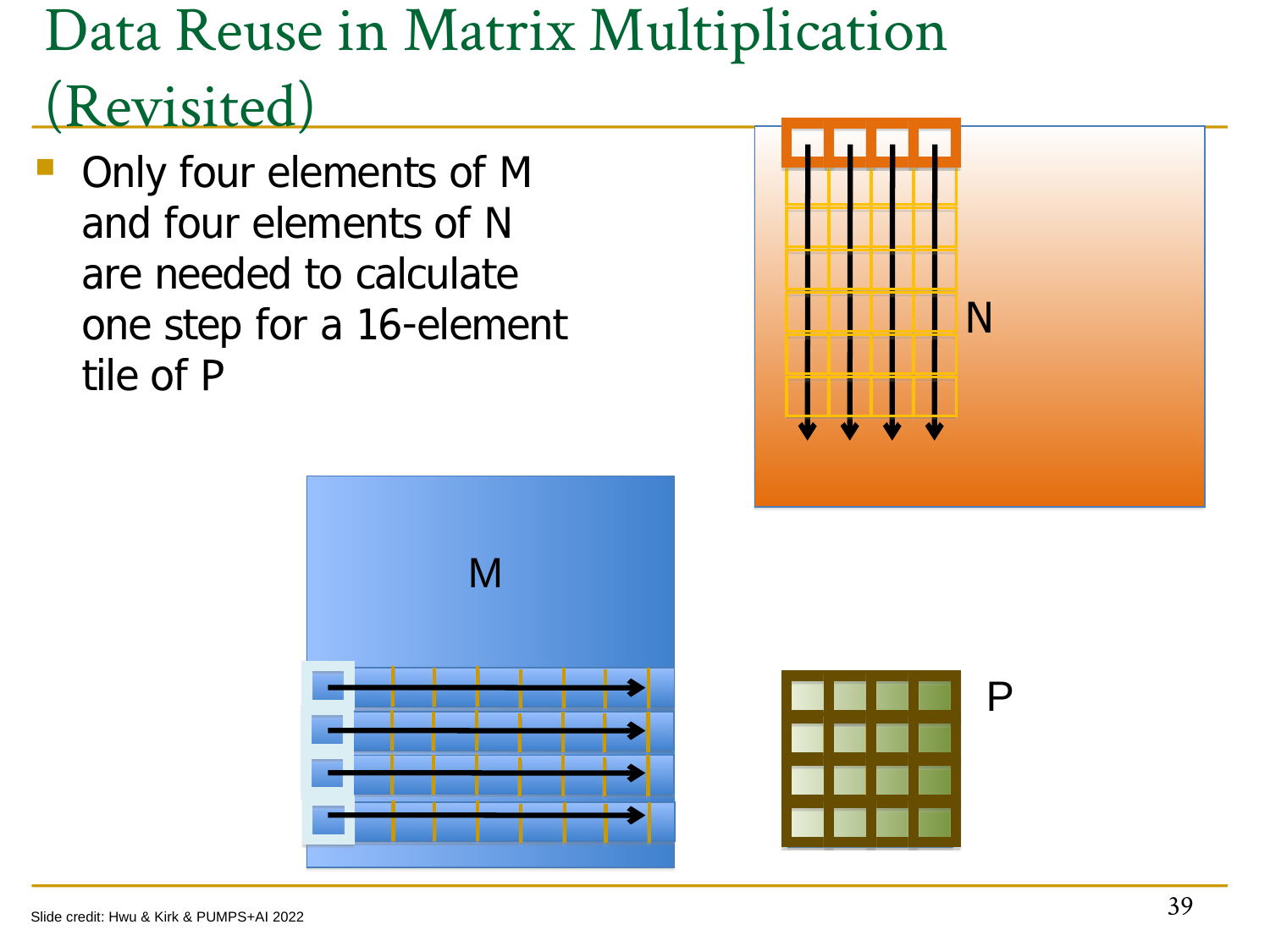

# Data Reuse in Matrix Multiplication (Revisited)
Data Reuse in Matrix Multiplication:
Example 4x4 Output Tile

N
Only four elements of M and four elements of N are needed to calculate one step for a 16-element tile of P

M
P

39
Slide credit: Hwu & Kirk & PUMPS+AI 2022